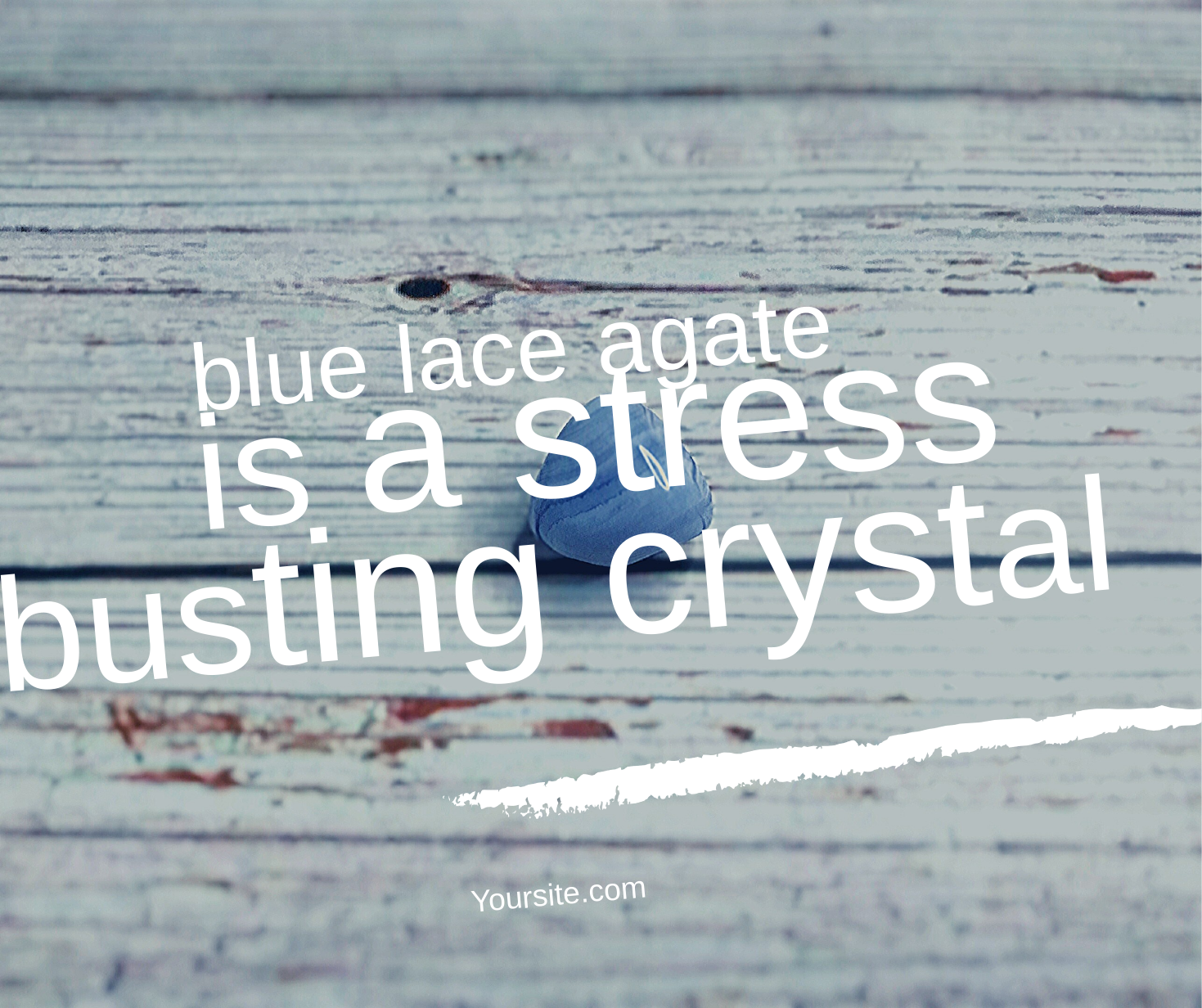

blue lace agate
is a stress
busting crystal

Yoursite.com